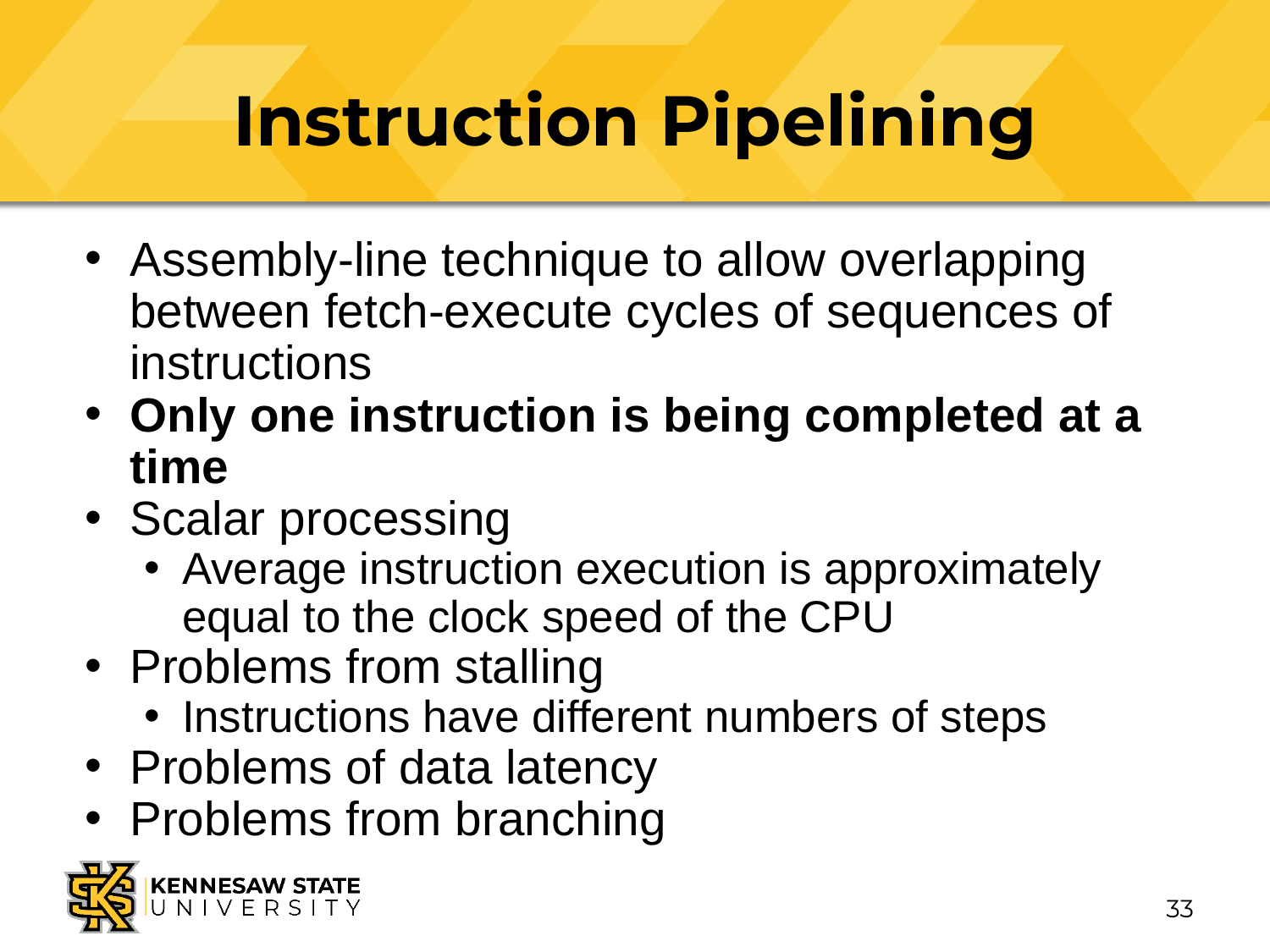

# Instruction Pipelining
Assembly-line technique to allow overlapping between fetch-execute cycles of sequences of instructions
Only one instruction is being completed at a time
Scalar processing
Average instruction execution is approximately equal to the clock speed of the CPU
Problems from stalling
Instructions have different numbers of steps
Problems of data latency
Problems from branching
33